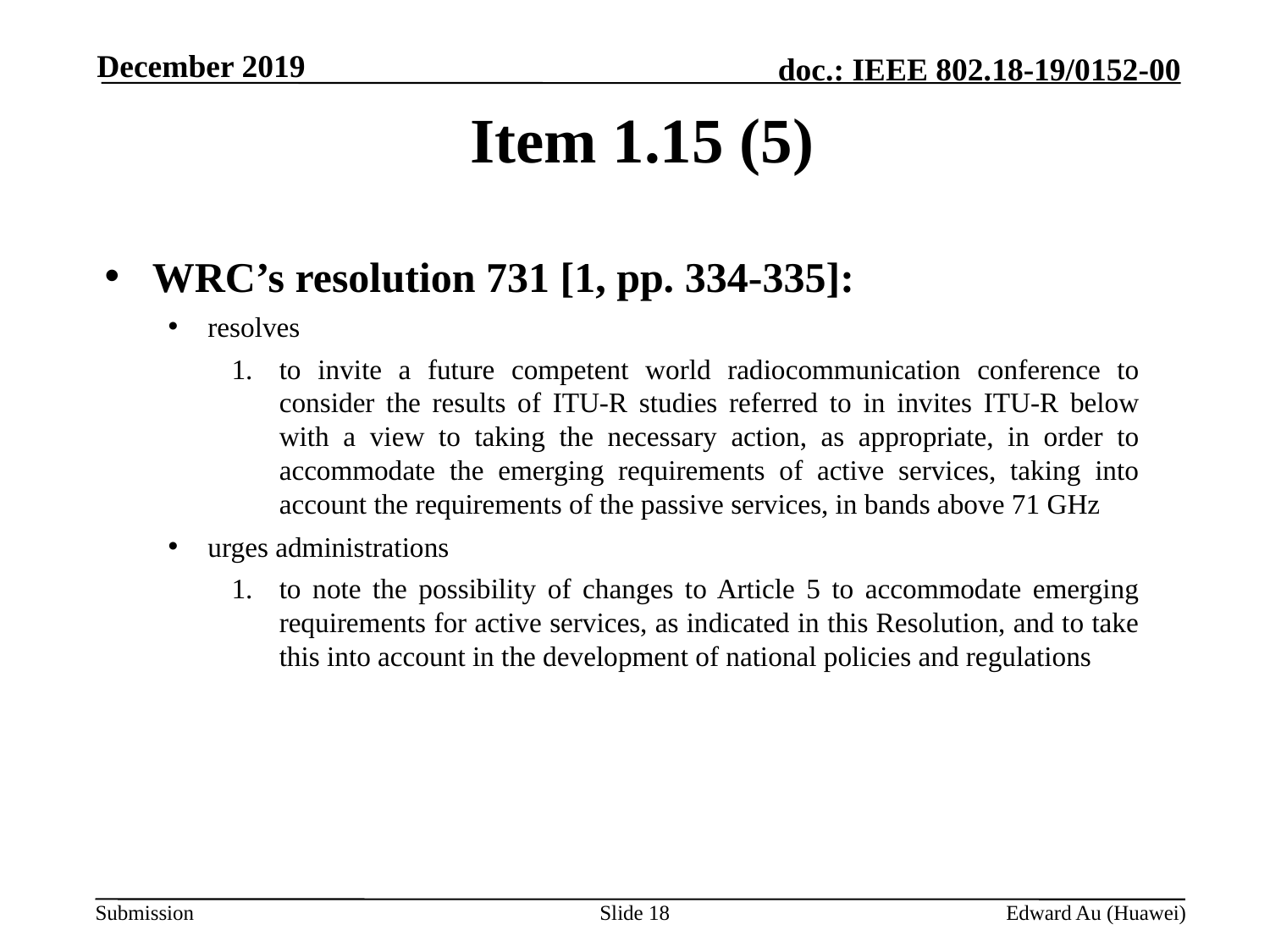

December 2019
# Item 1.15 (5)
WRC’s resolution 731 [1, pp. 334-335]:
resolves
to invite a future competent world radiocommunication conference to consider the results of ITU-R studies referred to in invites ITU-R below with a view to taking the necessary action, as appropriate, in order to accommodate the emerging requirements of active services, taking into account the requirements of the passive services, in bands above 71 GHz
urges administrations
to note the possibility of changes to Article 5 to accommodate emerging requirements for active services, as indicated in this Resolution, and to take this into account in the development of national policies and regulations

Slide 18
Edward Au (Huawei)